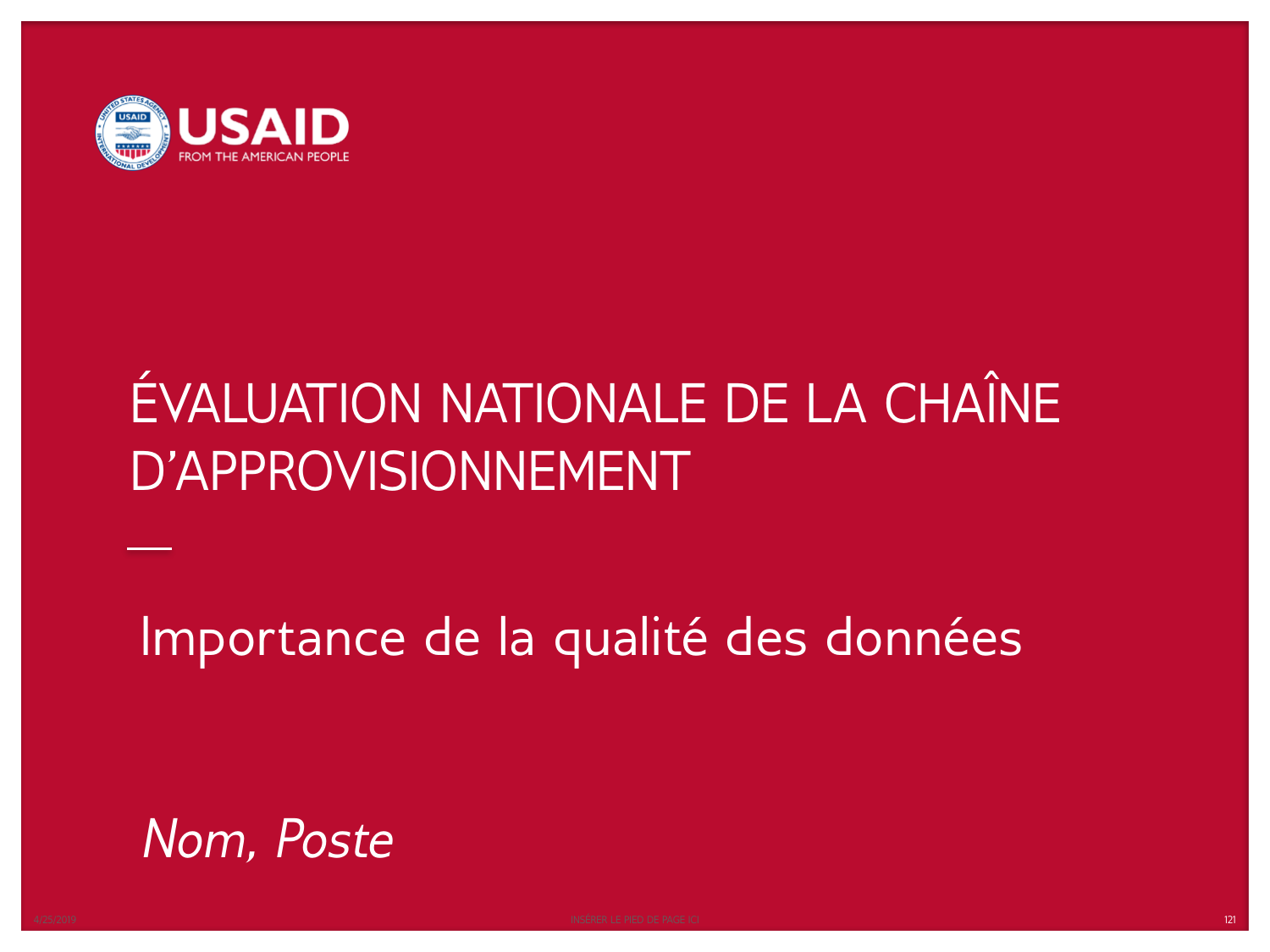

4/25/2019
INSÉRER LE PIED DE PAGE ICI
# Importance de la qualité des données Nom, Poste
121